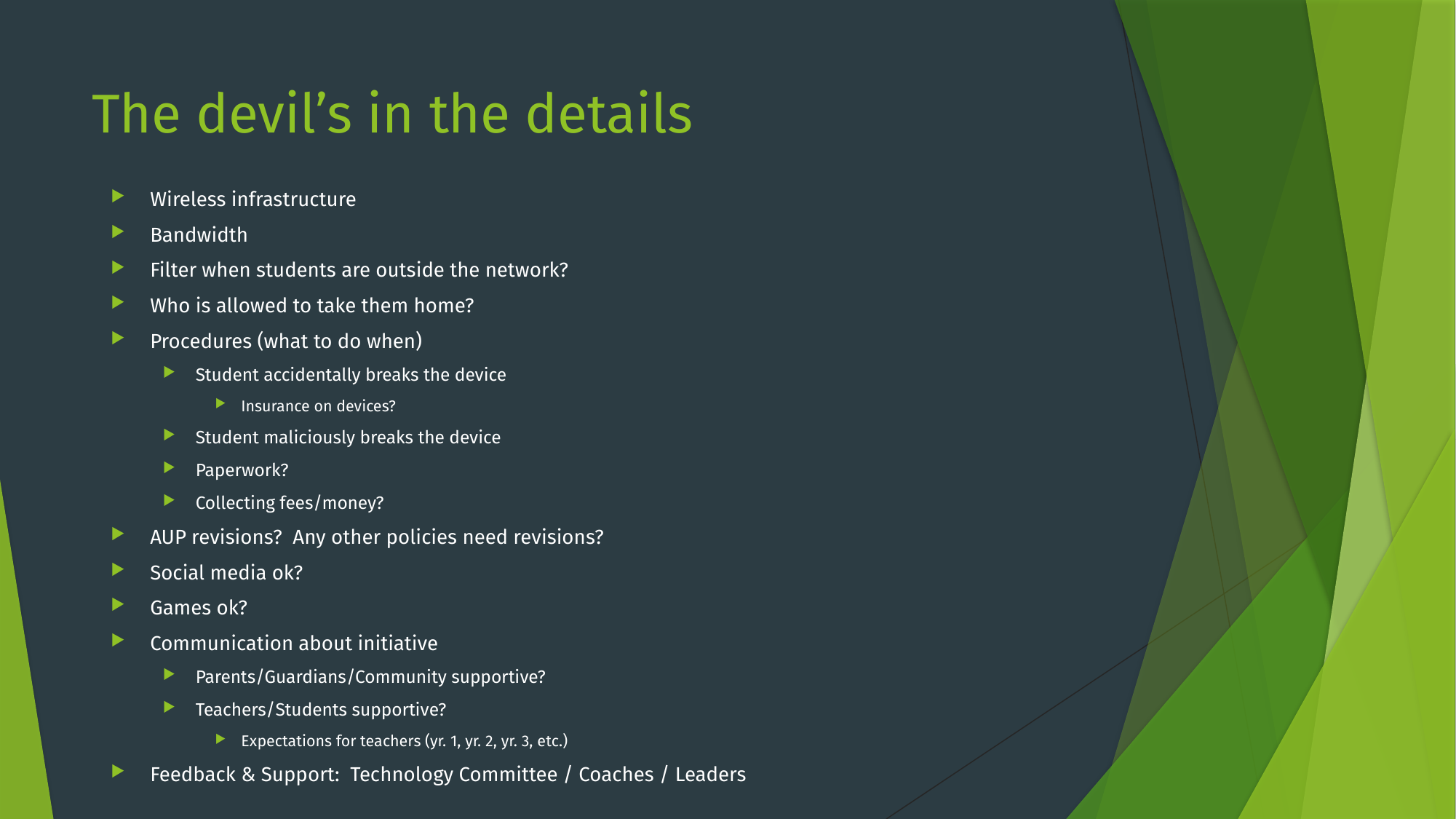

# The devil’s in the details
Wireless infrastructure
Bandwidth
Filter when students are outside the network?
Who is allowed to take them home?
Procedures (what to do when)
Student accidentally breaks the device
Insurance on devices?
Student maliciously breaks the device
Paperwork?
Collecting fees/money?
AUP revisions?  Any other policies need revisions?
Social media ok?
Games ok?
Communication about initiative
Parents/Guardians/Community supportive?
Teachers/Students supportive?
Expectations for teachers (yr. 1, yr. 2, yr. 3, etc.)
Feedback & Support:  Technology Committee / Coaches / Leaders